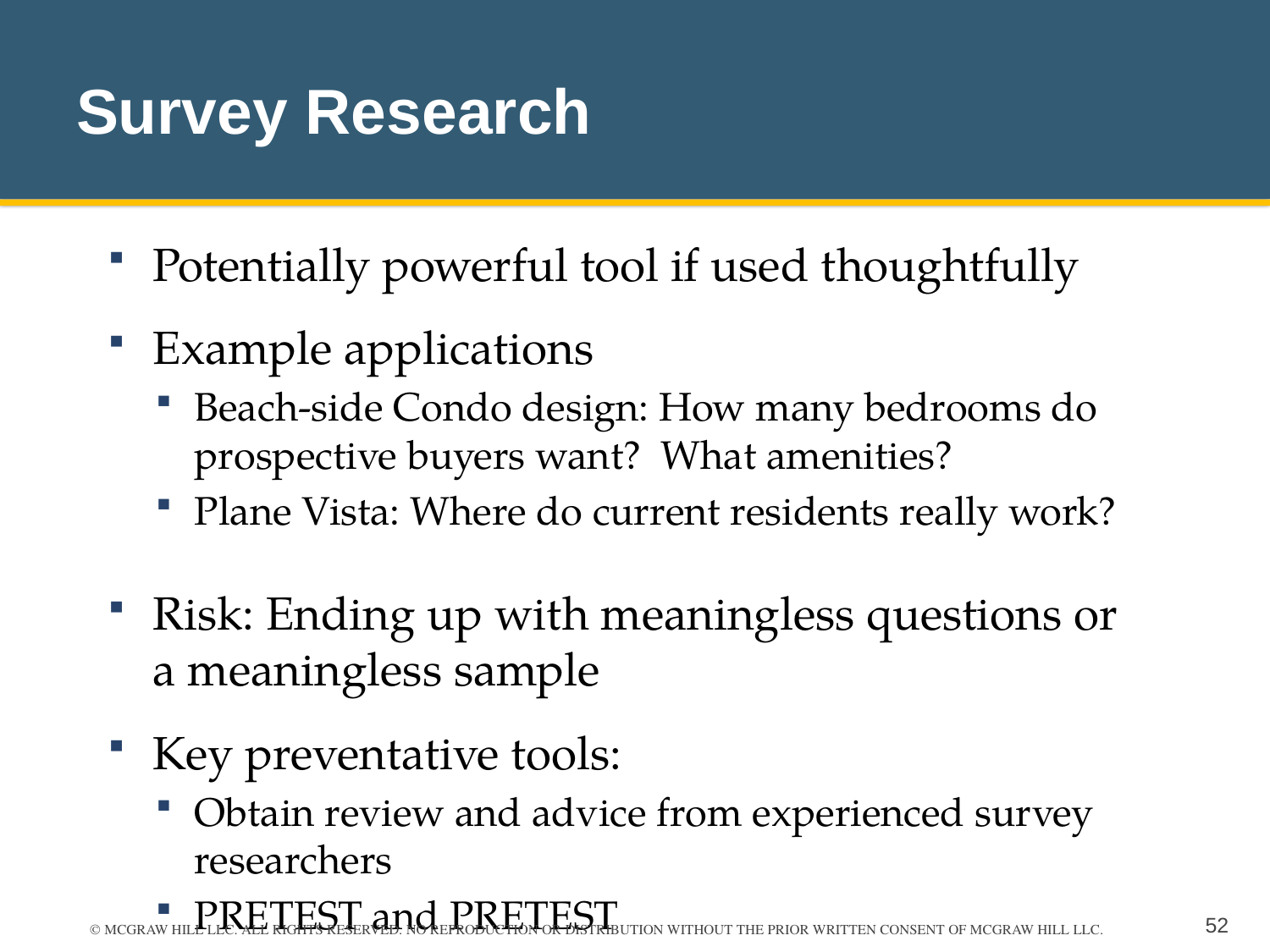

# Survey Research
Potentially powerful tool if used thoughtfully

Example applications
Beach-side Condo design: How many bedrooms do prospective buyers want?  What amenities?
Plane Vista: Where do current residents really work?

Risk: Ending up with meaningless questions or a meaningless sample

Key preventative tools:
Obtain review and advice from experienced survey researchers
PRETEST and PRETEST
© MCGRAW HILL LLC. ALL RIGHTS RESERVED. NO REPRODUCTION OR DISTRIBUTION WITHOUT THE PRIOR WRITTEN CONSENT OF MCGRAW HILL LLC.
52